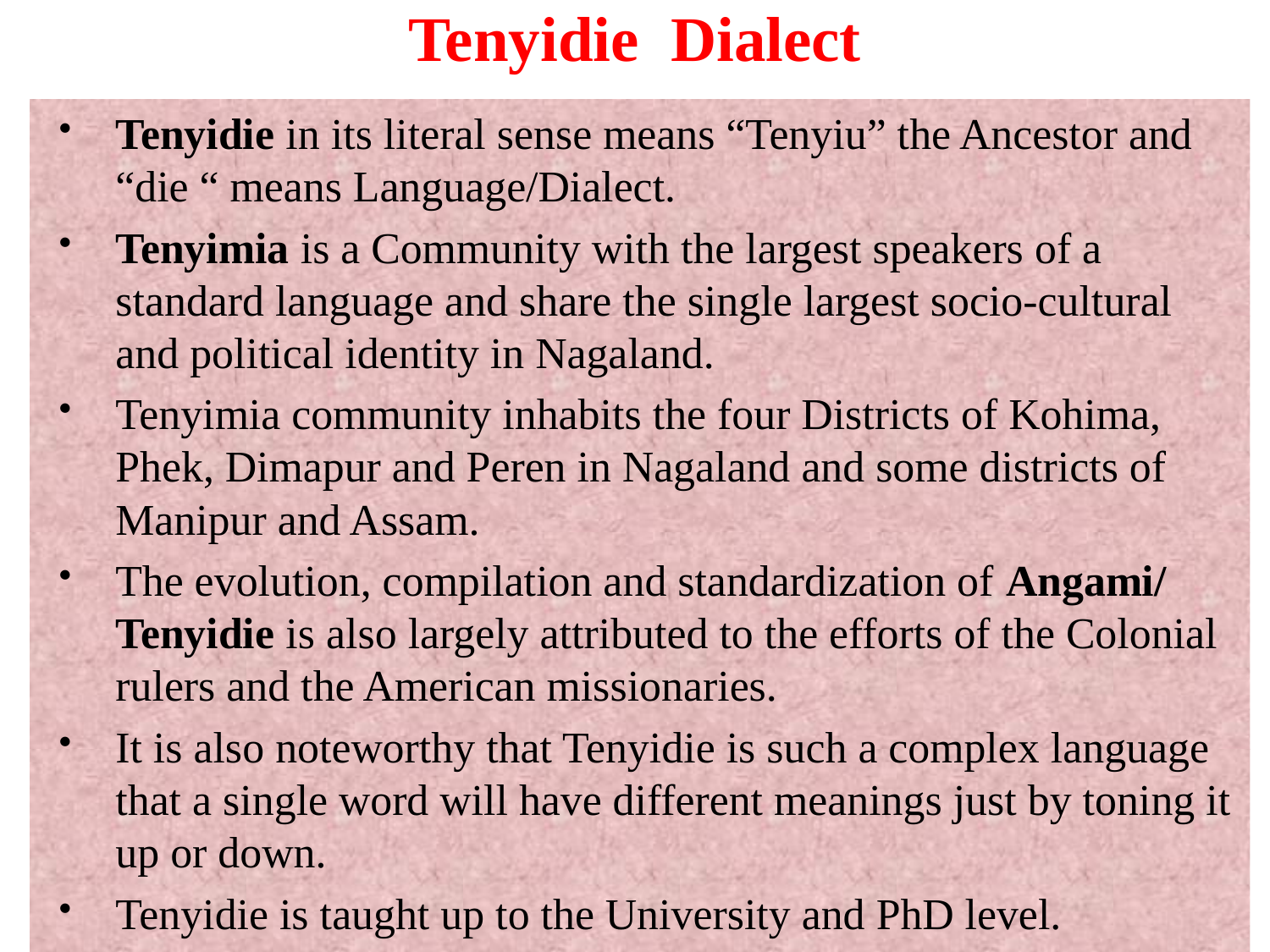

# Tenyidie  Dialect
Tenyidie in its literal sense means “Tenyiu” the Ancestor and “die “ means Language/Dialect.
Tenyimia is a Community with the largest speakers of a standard language and share the single largest socio-cultural and political identity in Nagaland.
Tenyimia community inhabits the four Districts of Kohima, Phek, Dimapur and Peren in Nagaland and some districts of Manipur and Assam.
The evolution, compilation and standardization of Angami/ Tenyidie is also largely attributed to the efforts of the Colonial rulers and the American missionaries.
It is also noteworthy that Tenyidie is such a complex language that a single word will have different meanings just by toning it up or down.
Tenyidie is taught up to the University and PhD level.